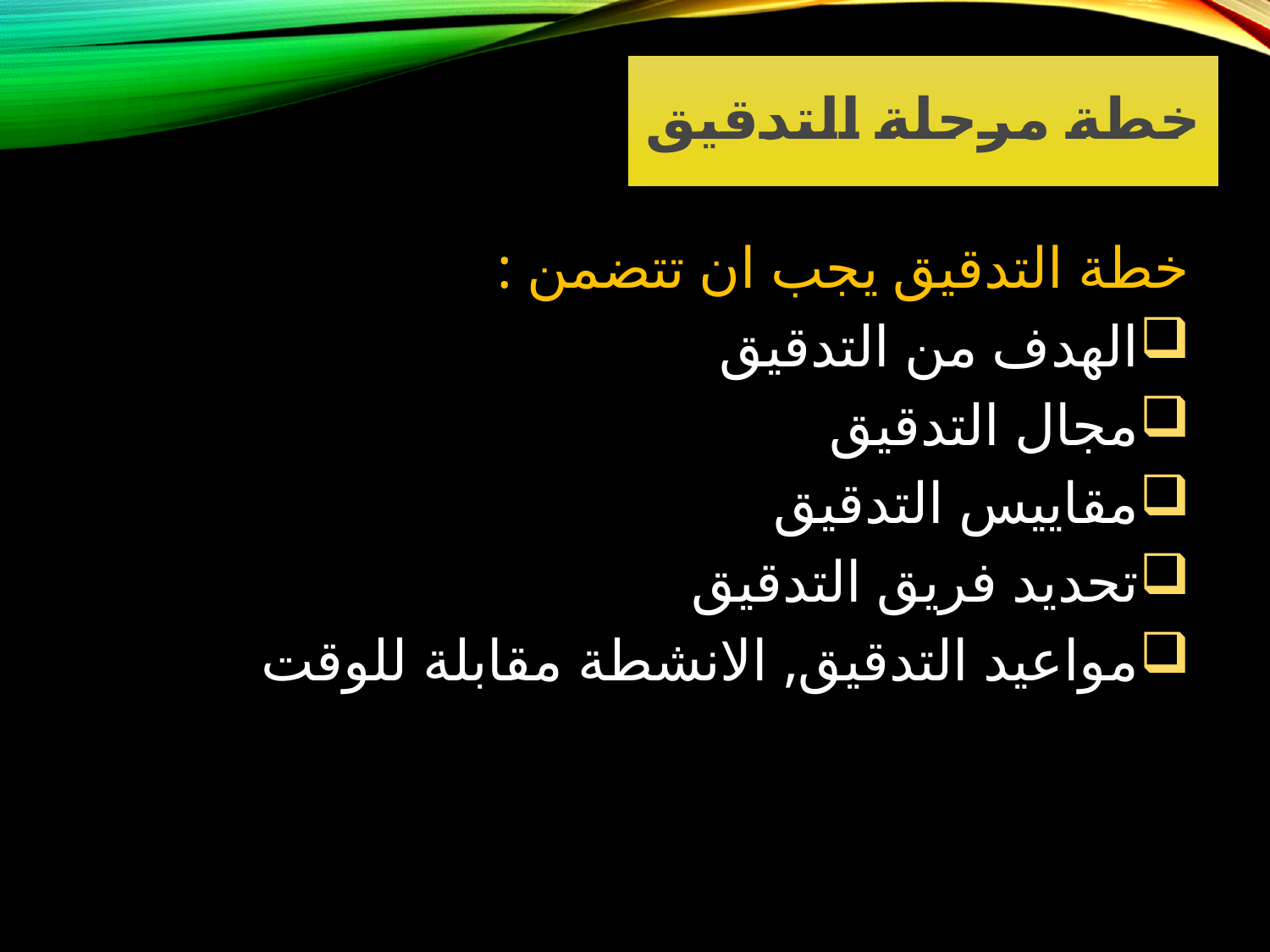

# خطة مرحلة التدقيق
خطة التدقيق يجب ان تتضمن :
الهدف من التدقيق
مجال التدقيق
مقاييس التدقيق
تحديد فريق التدقيق
مواعيد التدقيق, الانشطة مقابلة للوقت